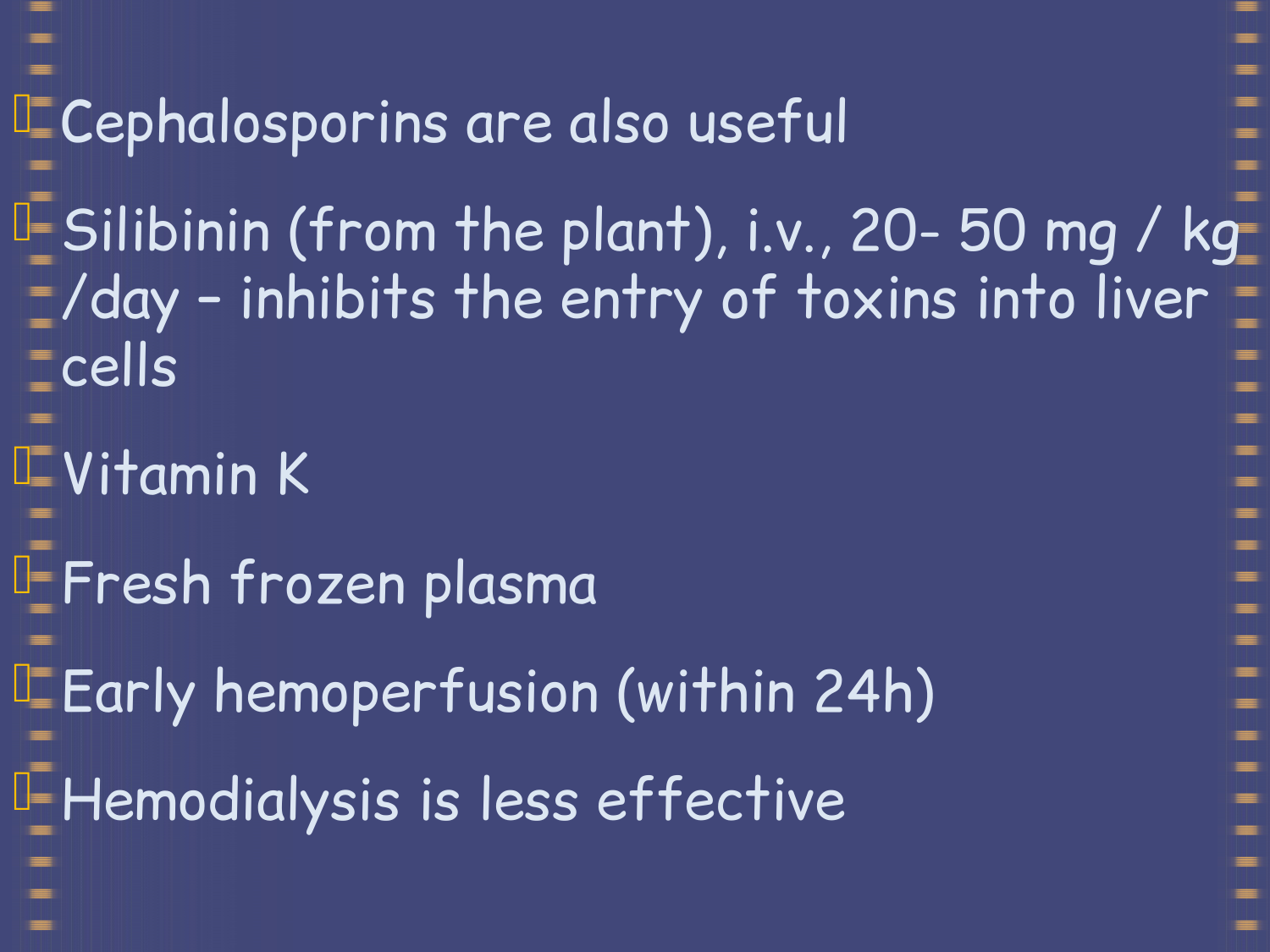

Cephalosporins are also useful

Silibinin (from the plant), i.v., 20- 50 mg / kg /day – inhibits the entry of toxins into liver cells

Vitamin K

Fresh frozen plasma

Early hemoperfusion (within 24h)

Hemodialysis is less effective